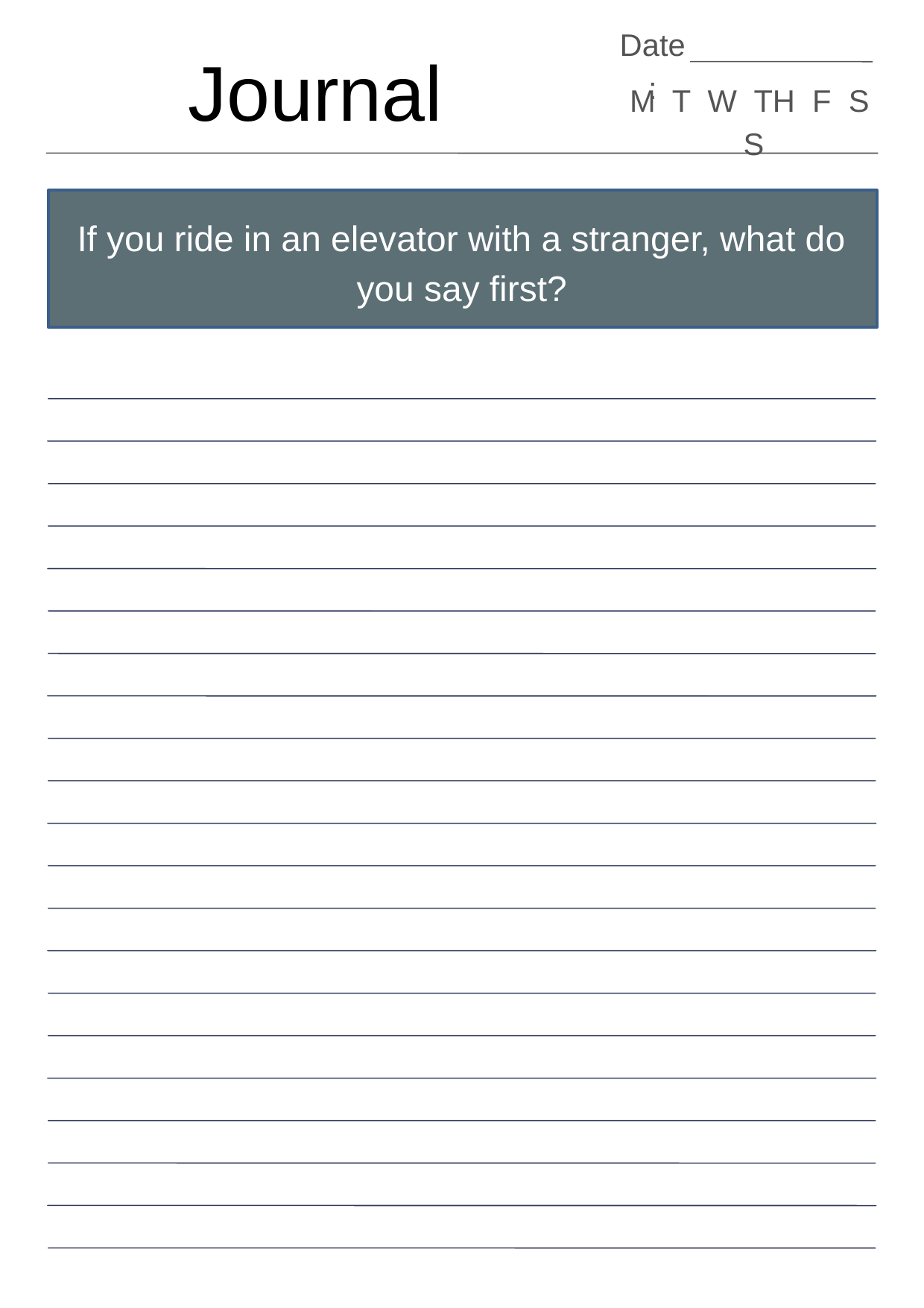

Date:
Journal

M  T  W  TH  F  S  S

If you ride in an elevator with a stranger, what do you say first?